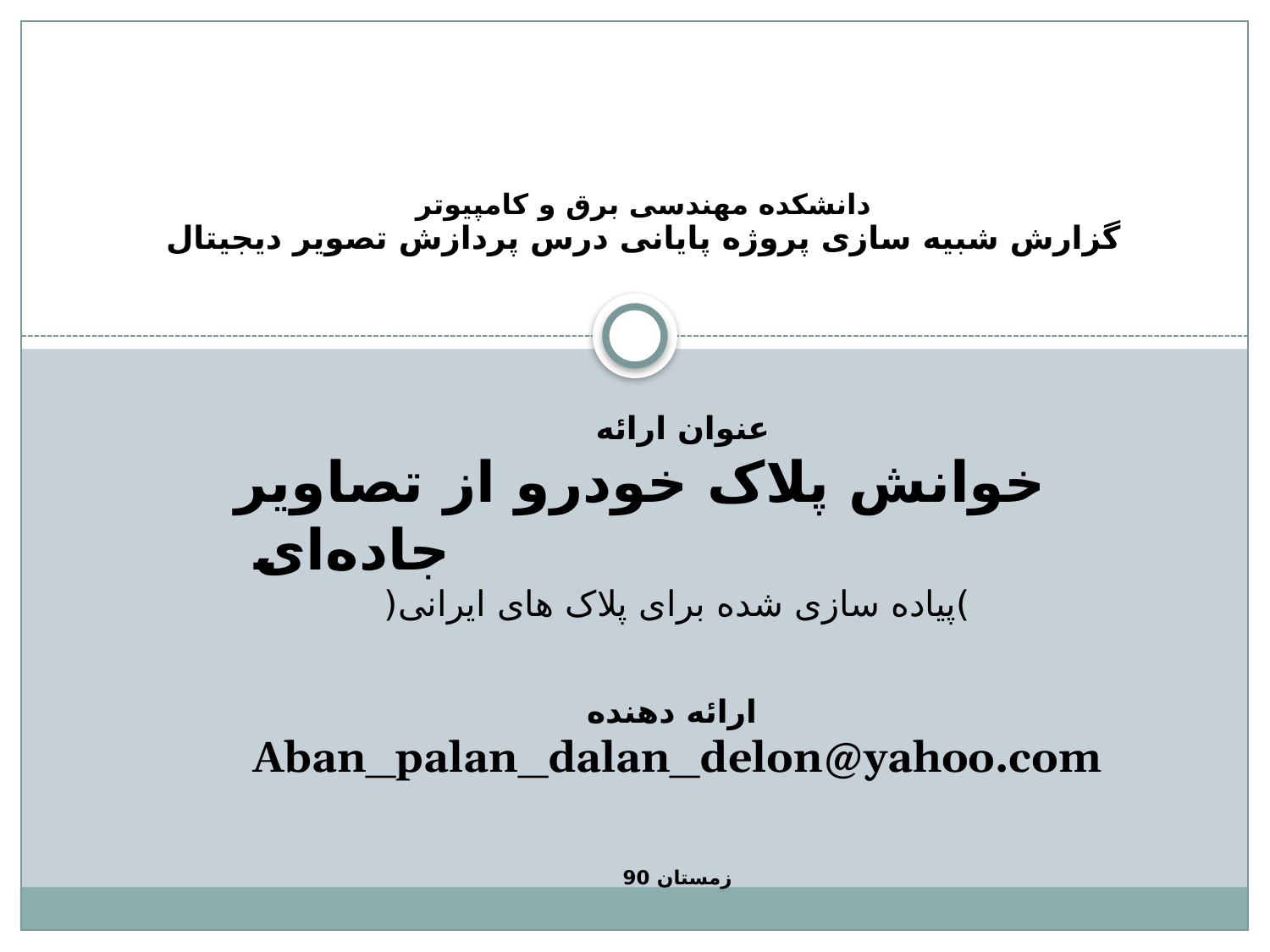

دانشکده مهندسی برق و کامپیوتر
گزارش شبیه سازی پروژه پایانی درس پردازش تصویر دیجیتال
عنوان ارائه
خوانش پلاک خودرو از تصاویر جاده‌ای
)پیاده سازی شده برای پلاک های ایرانی(

 ارائه دهنده
Aban_palan_dalan_delon@yahoo.com

زمستان 90